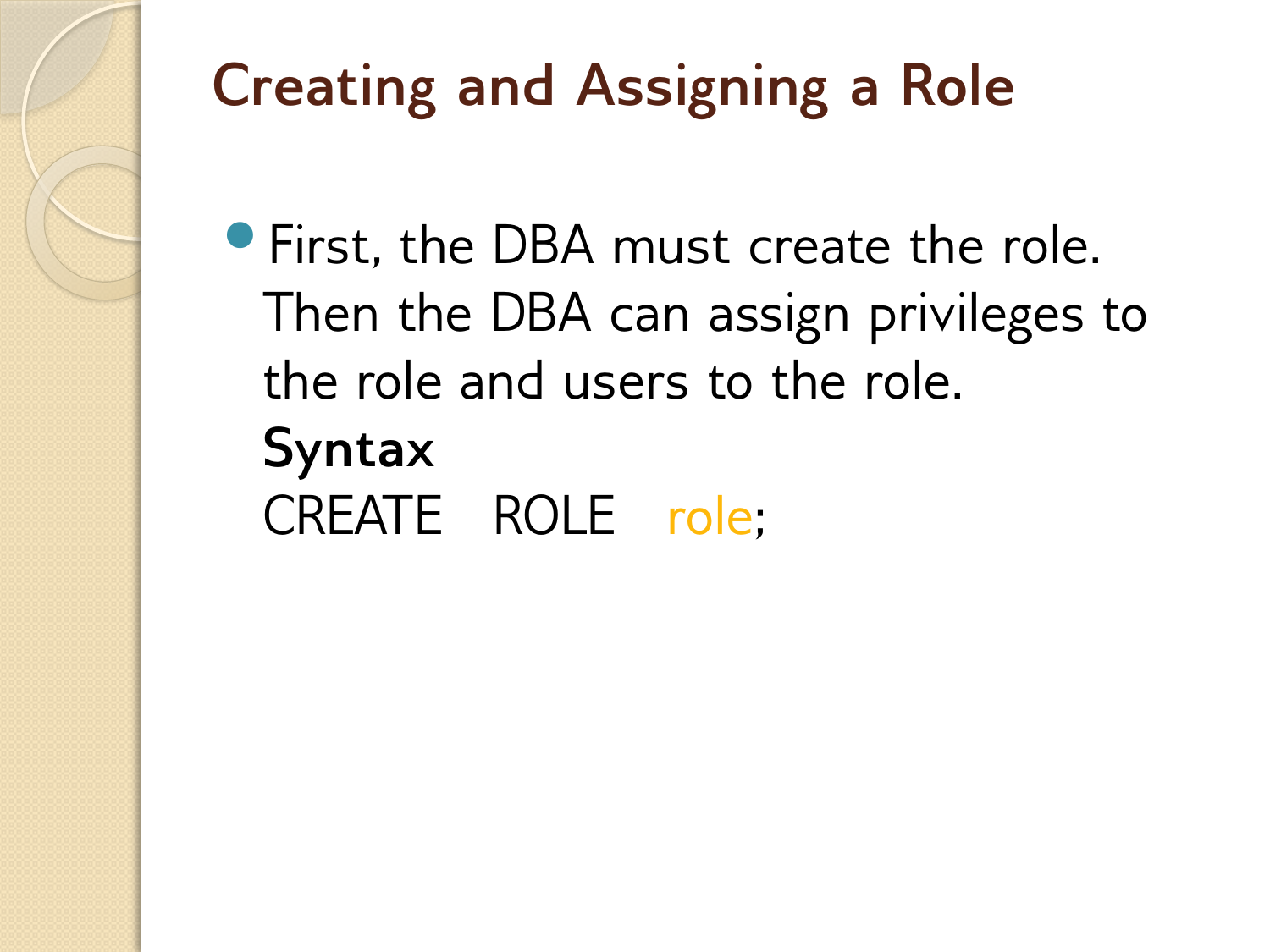

# Creating and Assigning a Role
First, the DBA must create the role. Then the DBA can assign privileges to the role and users to the role.
Syntax
CREATE   ROLE   role;